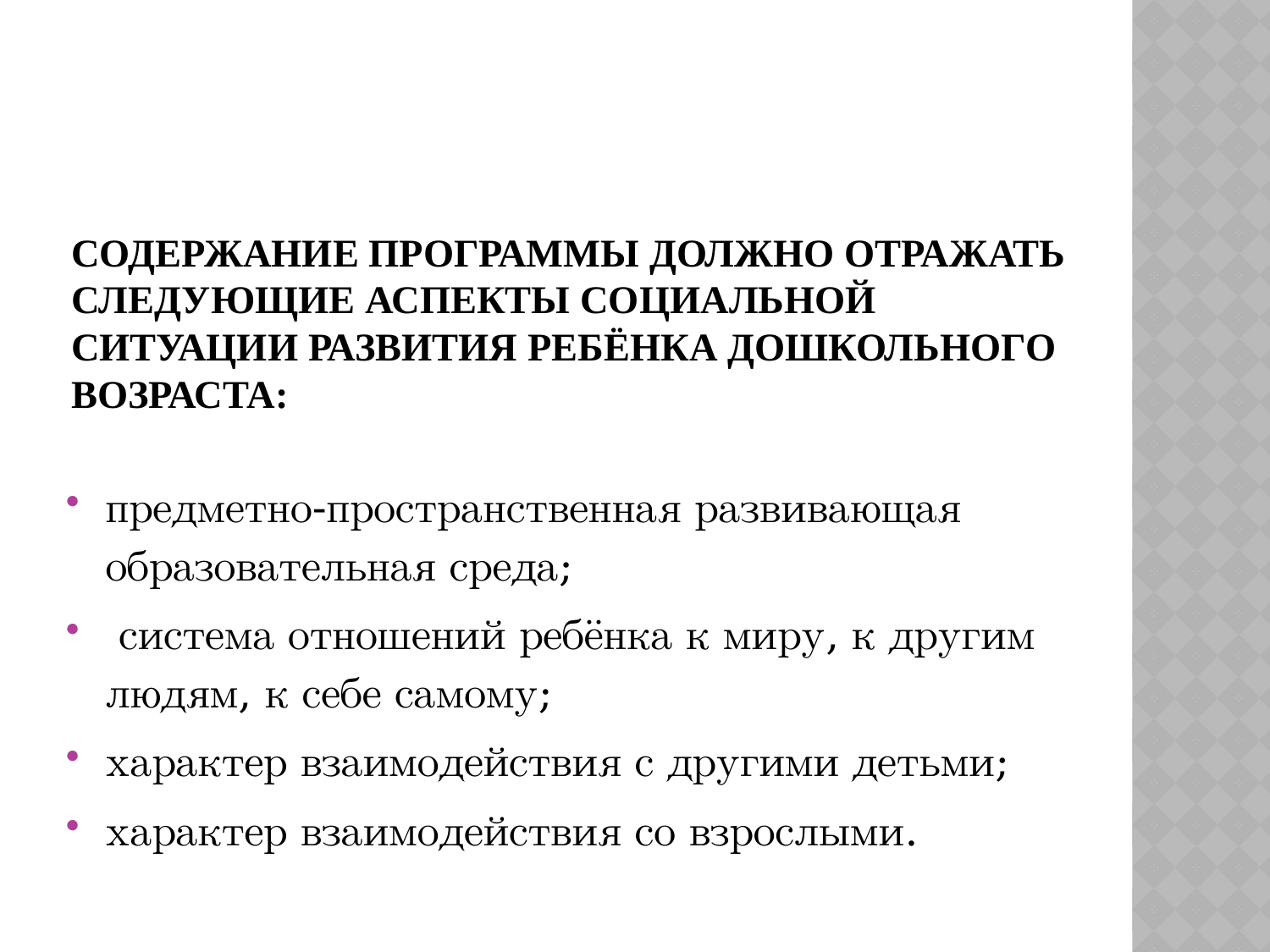

# Содержание Программы должно отражать следующие аспекты социальной ситуации развития ребёнка дошкольного возраста:
предметно-пространственная развивающая образовательная среда;
 система отношений ребёнка к миру, к другим людям, к себе самому;
характер взаимодействия с другими детьми;
характер взаимодействия со взрослыми.